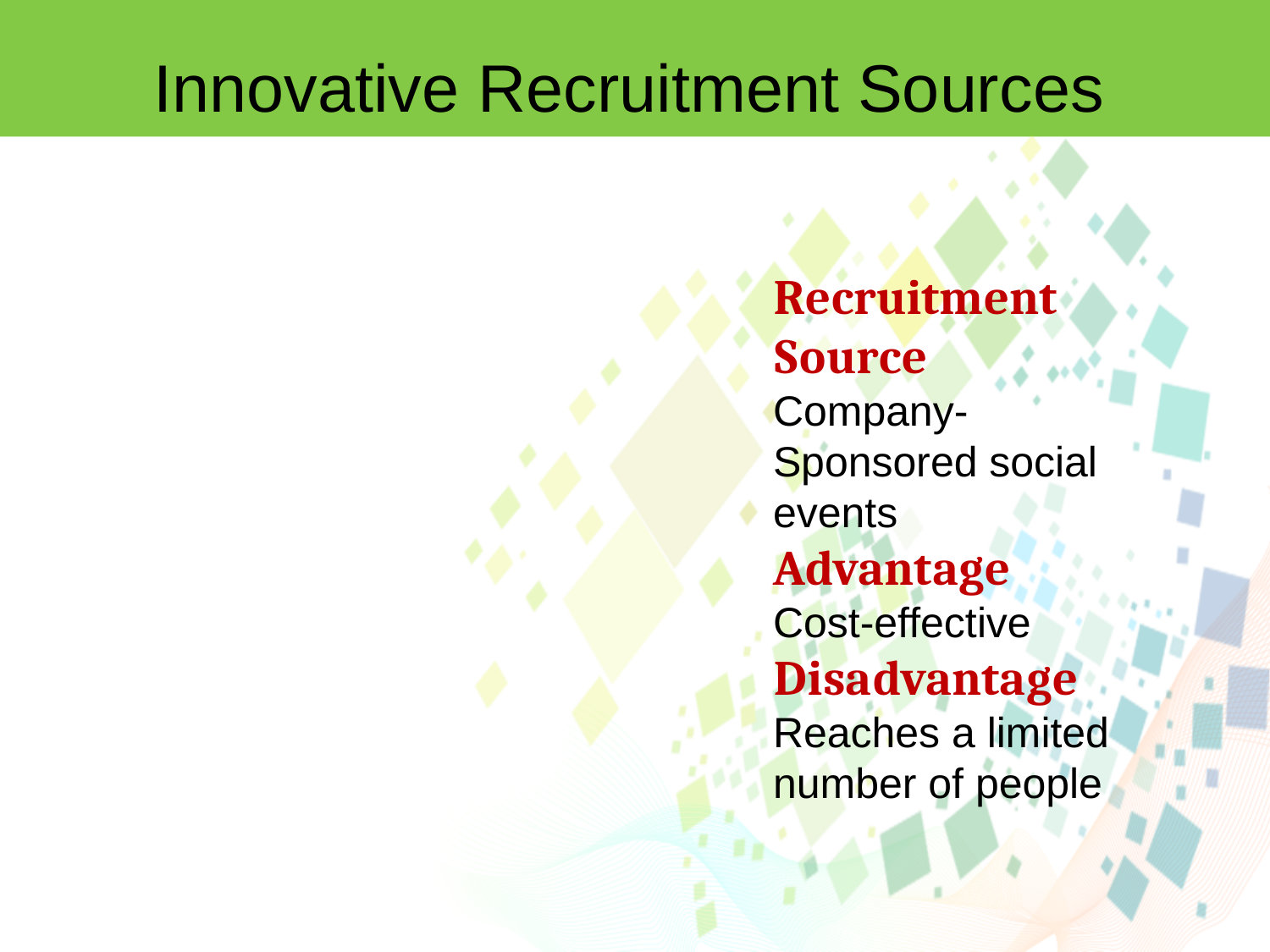

Innovative Recruitment Sources
Recruitment Source
Company-Sponsored social events
Advantage
Cost-effective
Disadvantage
Reaches a limited number of people